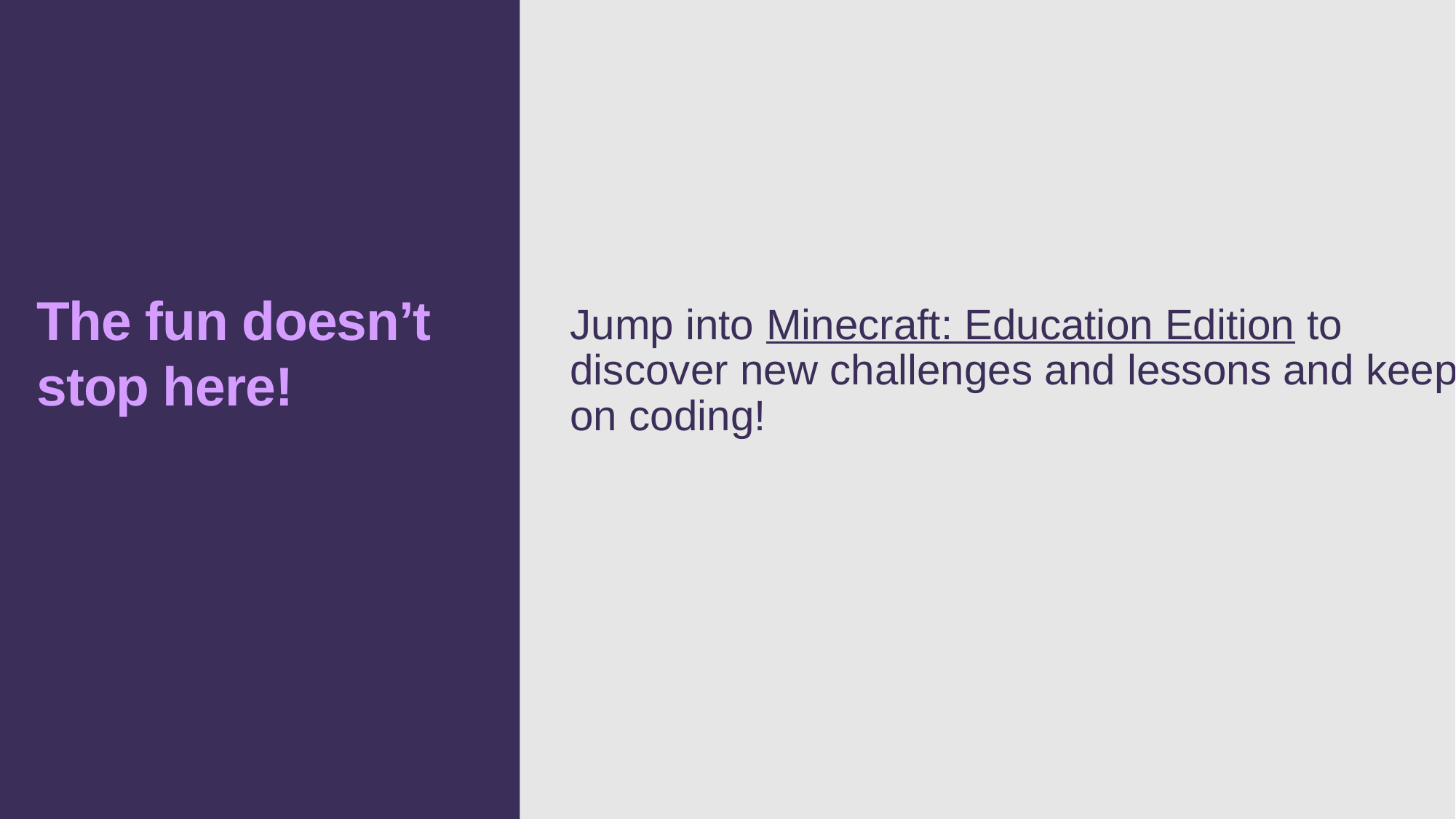

Jump into Minecraft: Education Edition to discover new challenges and lessons and keep on coding!

# The fun doesn’t stop here!